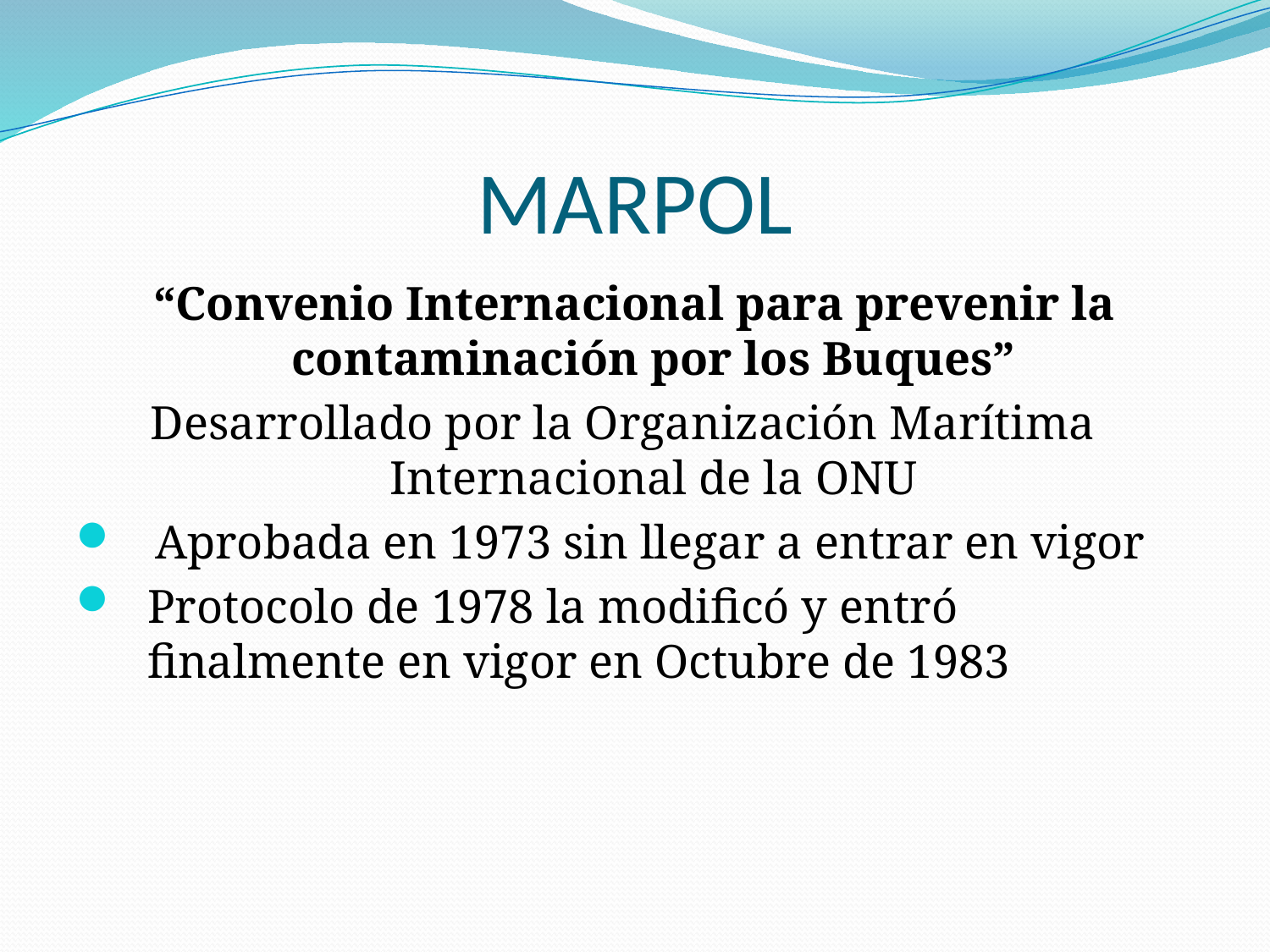

# MARPOL
“Convenio Internacional para prevenir la contaminación por los Buques”
Desarrollado por la Organización Marítima   Internacional de la ONU
   Aprobada en 1973 sin llegar a entrar en vigor
Protocolo de 1978 la modificó y entró finalmente en vigor en Octubre de 1983